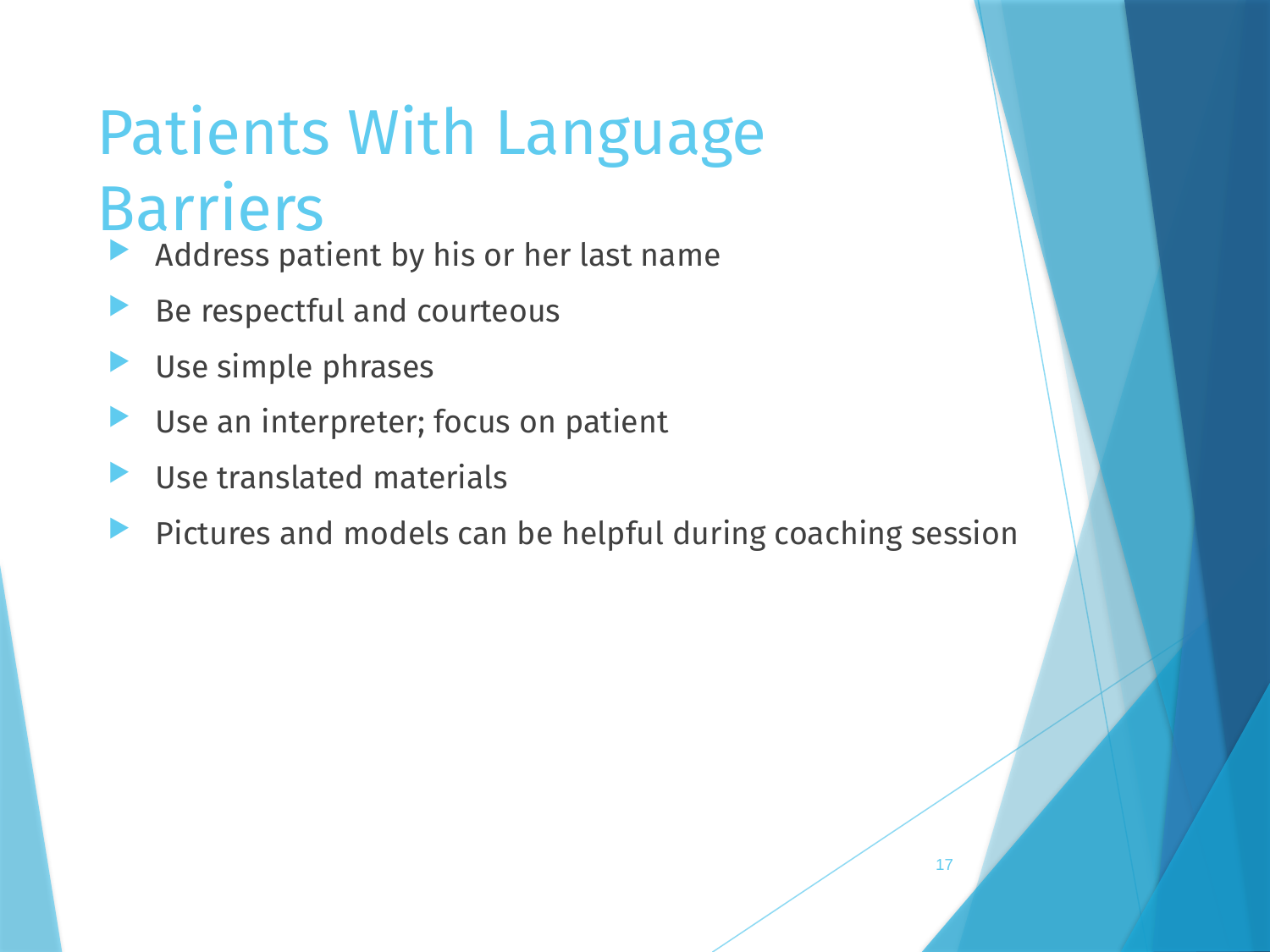

# Patients With Language Barriers
Address patient by his or her last name
Be respectful and courteous
Use simple phrases
Use an interpreter; focus on patient
Use translated materials
Pictures and models can be helpful during coaching session
 17